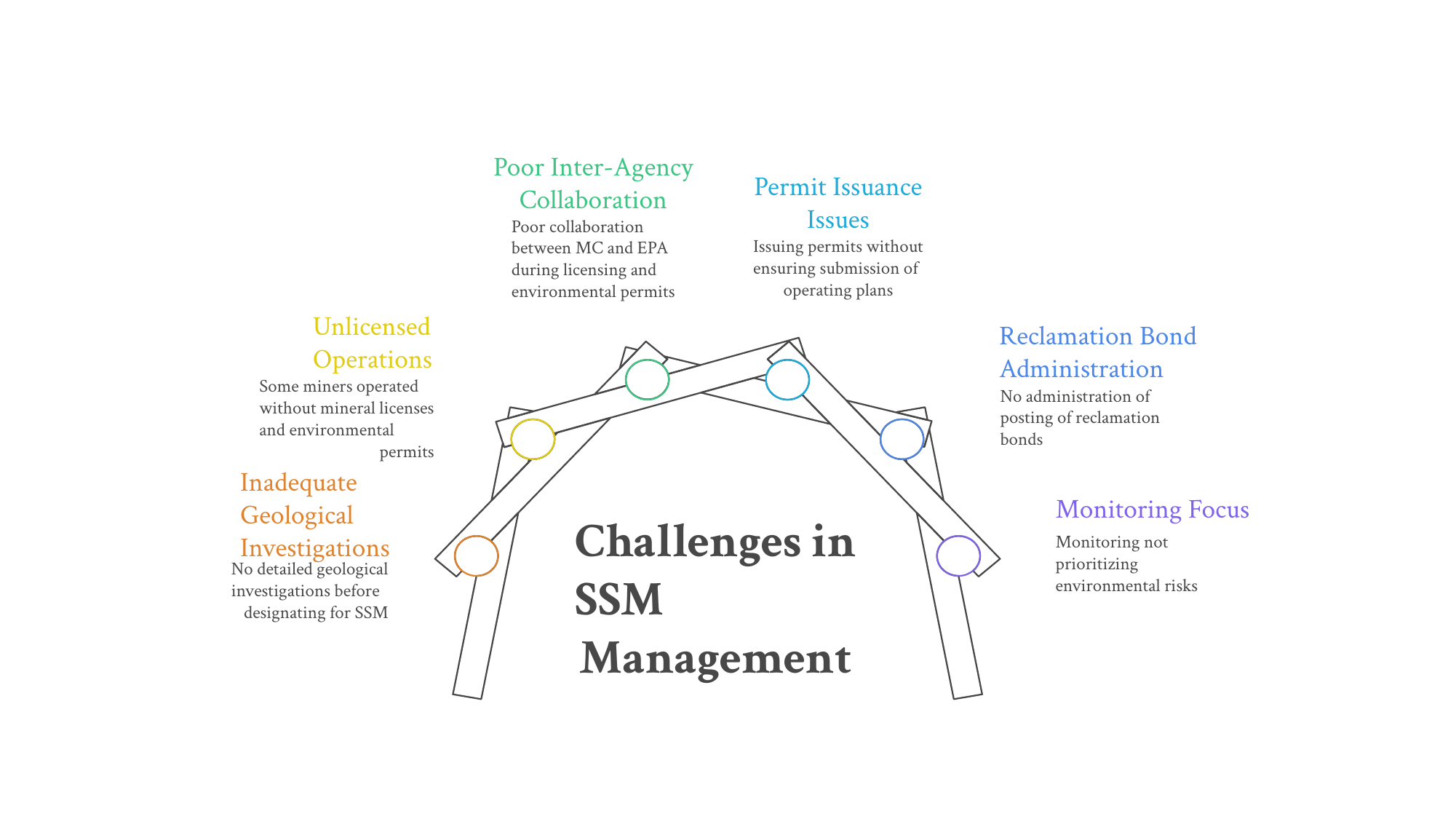

Poor Inter-Agency
Collaboration
Permit Issuance
Issues
Poor collaboration
between MC and EPA
during licensing and
environmental permits
Issuing permits without
ensuring submission of
operating plans
Unlicensed
Operations
Reclamation Bond
Administration

Some miners operated
without mineral licenses
and environmental
permits
No administration of
posting of reclamation
bonds

Inadequate
Geological
Investigations
Monitoring Focus
Challenges in
SSM
Management
Monitoring not
prioritizing
environmental risks

No detailed geological
investigations before
designating for SSM